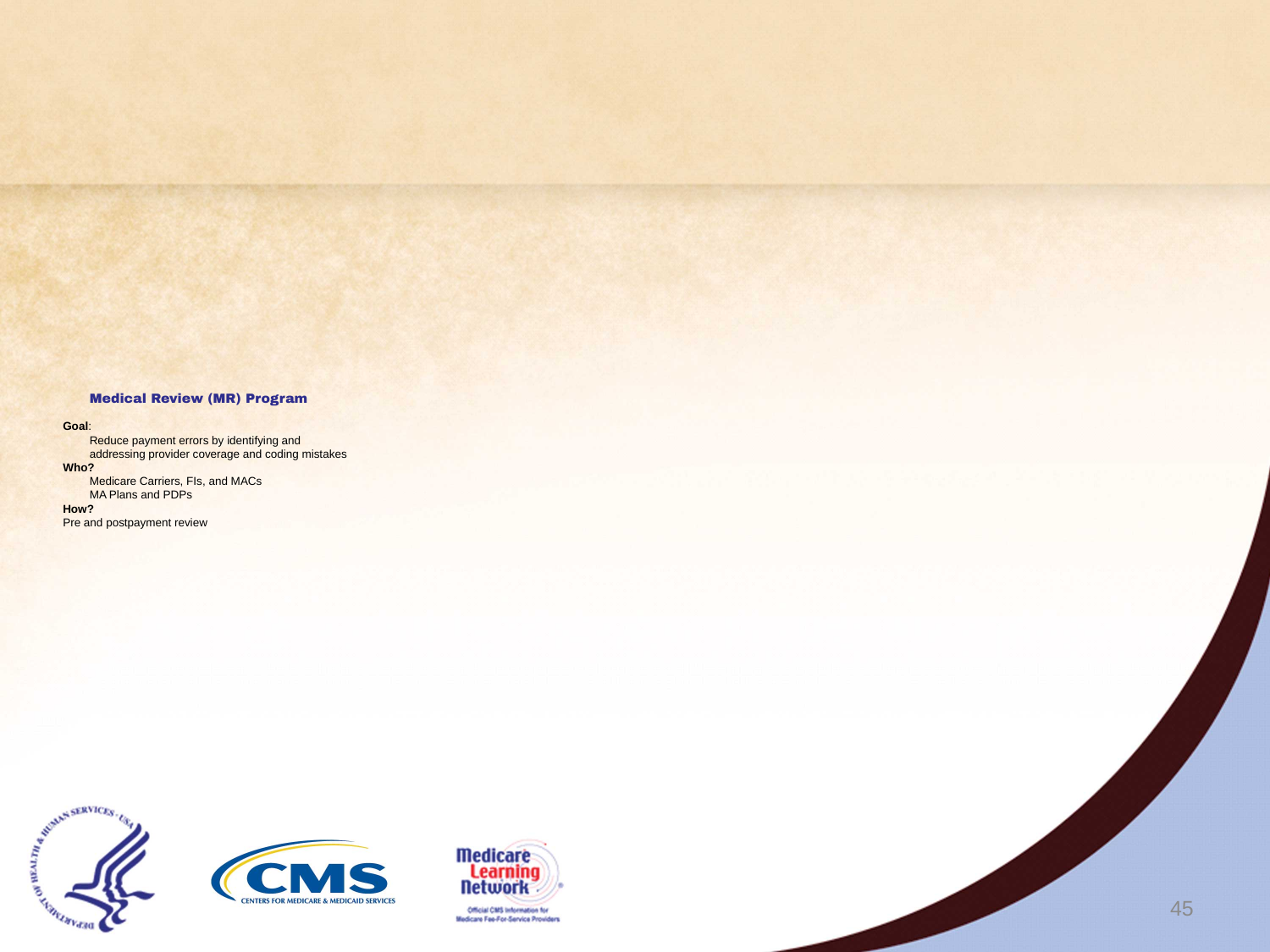

# Medical Review (MR) Program Goal:
	Reduce payment errors by identifying and
	addressing provider coverage and coding mistakes
Who?
	Medicare Carriers, FIs, and MACs
	MA Plans and PDPs
How?
Pre and postpayment review

45